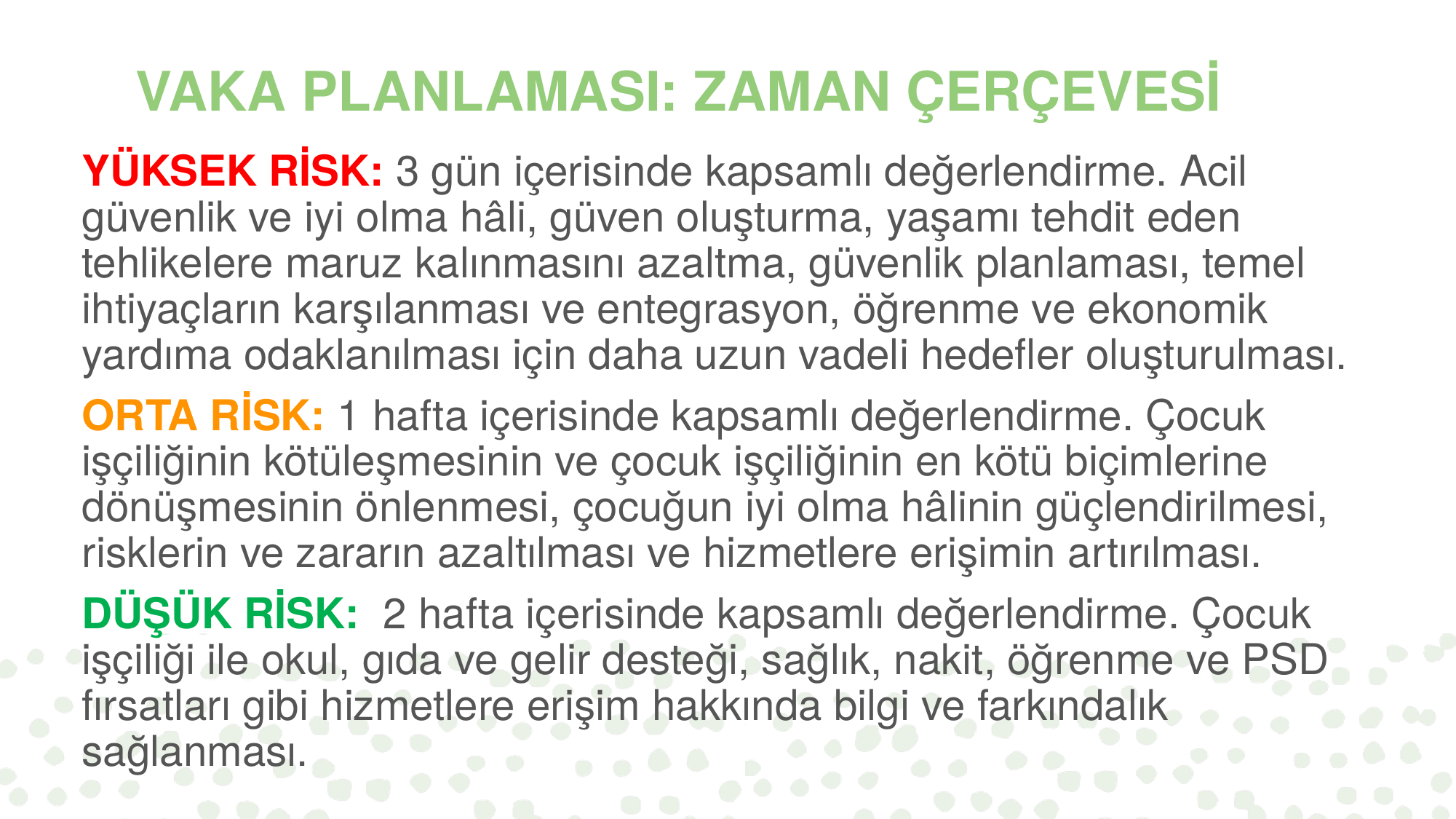

# VAKA PLANLAMASI: ZAMAN ÇERÇEVESİ
YÜKSEK RİSK: 3 gün içerisinde kapsamlı değerlendirme. Acil güvenlik ve iyi olma hâli, güven oluşturma, yaşamı tehdit eden tehlikelere maruz kalınmasını azaltma, güvenlik planlaması, temel ihtiyaçların karşılanması ve entegrasyon, öğrenme ve ekonomik yardıma odaklanılması için daha uzun vadeli hedefler oluşturulması.
ORTA RİSK: 1 hafta içerisinde kapsamlı değerlendirme. Çocuk işçiliğinin kötüleşmesinin ve çocuk işçiliğinin en kötü biçimlerine dönüşmesinin önlenmesi, çocuğun iyi olma hâlinin güçlendirilmesi, risklerin ve zararın azaltılması ve hizmetlere erişimin artırılması.
DÜŞÜK RİSK:  2 hafta içerisinde kapsamlı değerlendirme. Çocuk işçiliği ile okul, gıda ve gelir desteği, sağlık, nakit, öğrenme ve PSD fırsatları gibi hizmetlere erişim hakkında bilgi ve farkındalık sağlanması.